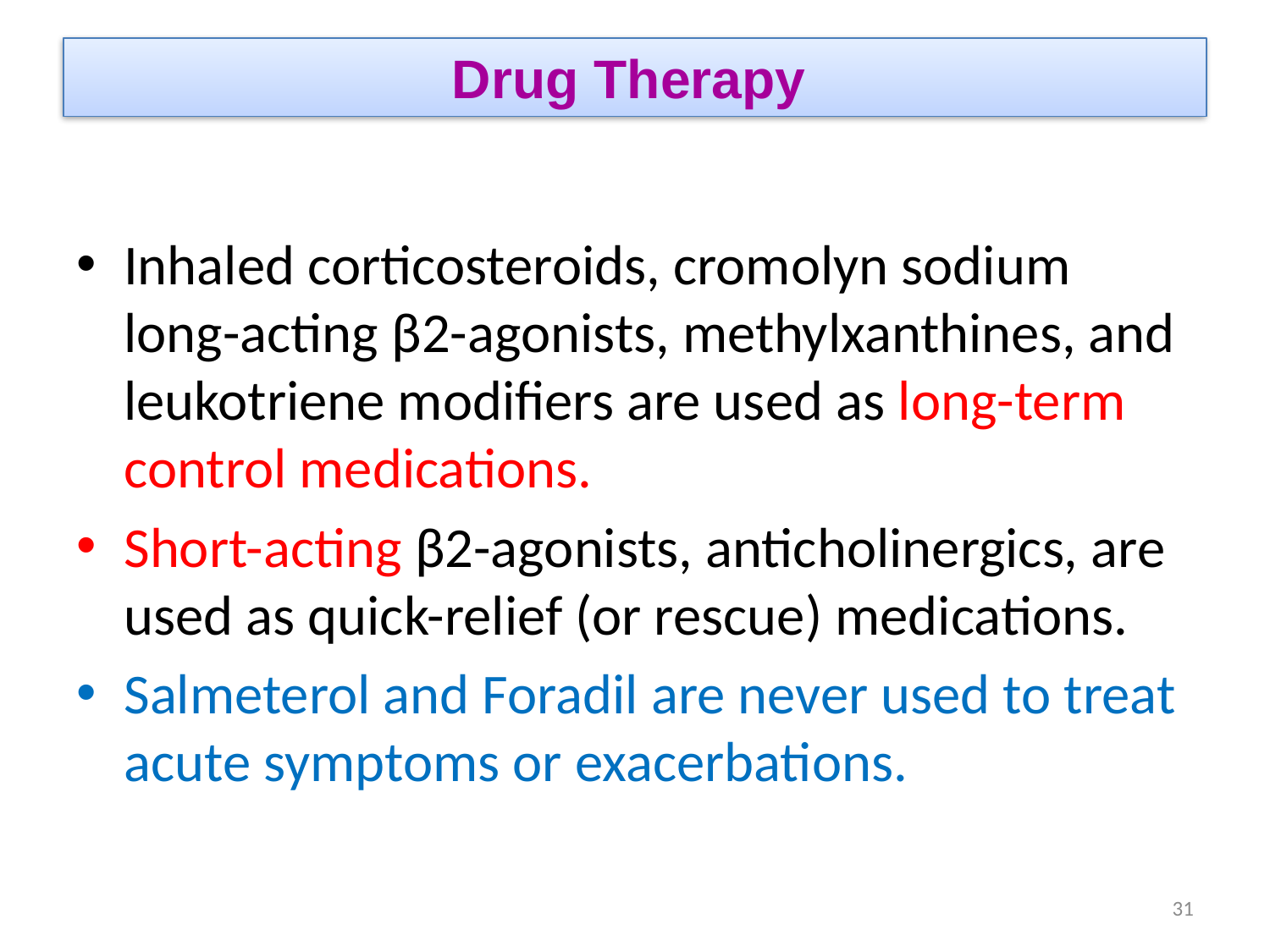

# Drug Therapy
Inhaled corticosteroids, cromolyn sodium long-acting β2-agonists, methylxanthines, and leukotriene modifiers are used as long-term control medications.
Short-acting β2-agonists, anticholinergics, are used as quick-relief (or rescue) medications.
Salmeterol and Foradil are never used to treat acute symptoms or exacerbations.
31